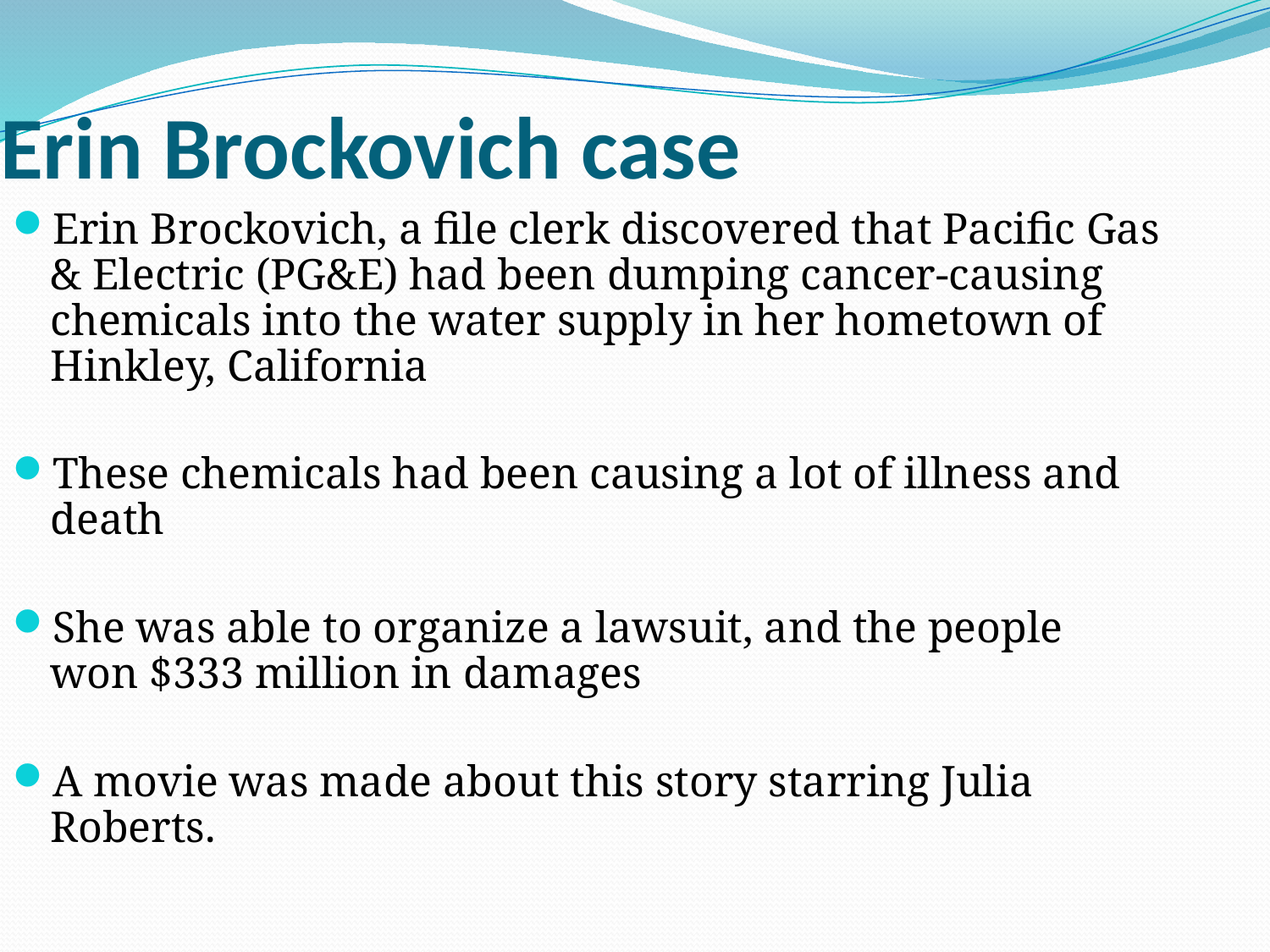

Erin Brockovich case
Erin Brockovich, a file clerk discovered that Pacific Gas & Electric (PG&E) had been dumping cancer-causing chemicals into the water supply in her hometown of Hinkley, California

These chemicals had been causing a lot of illness and death

She was able to organize a lawsuit, and the people won $333 million in damages

A movie was made about this story starring Julia Roberts.